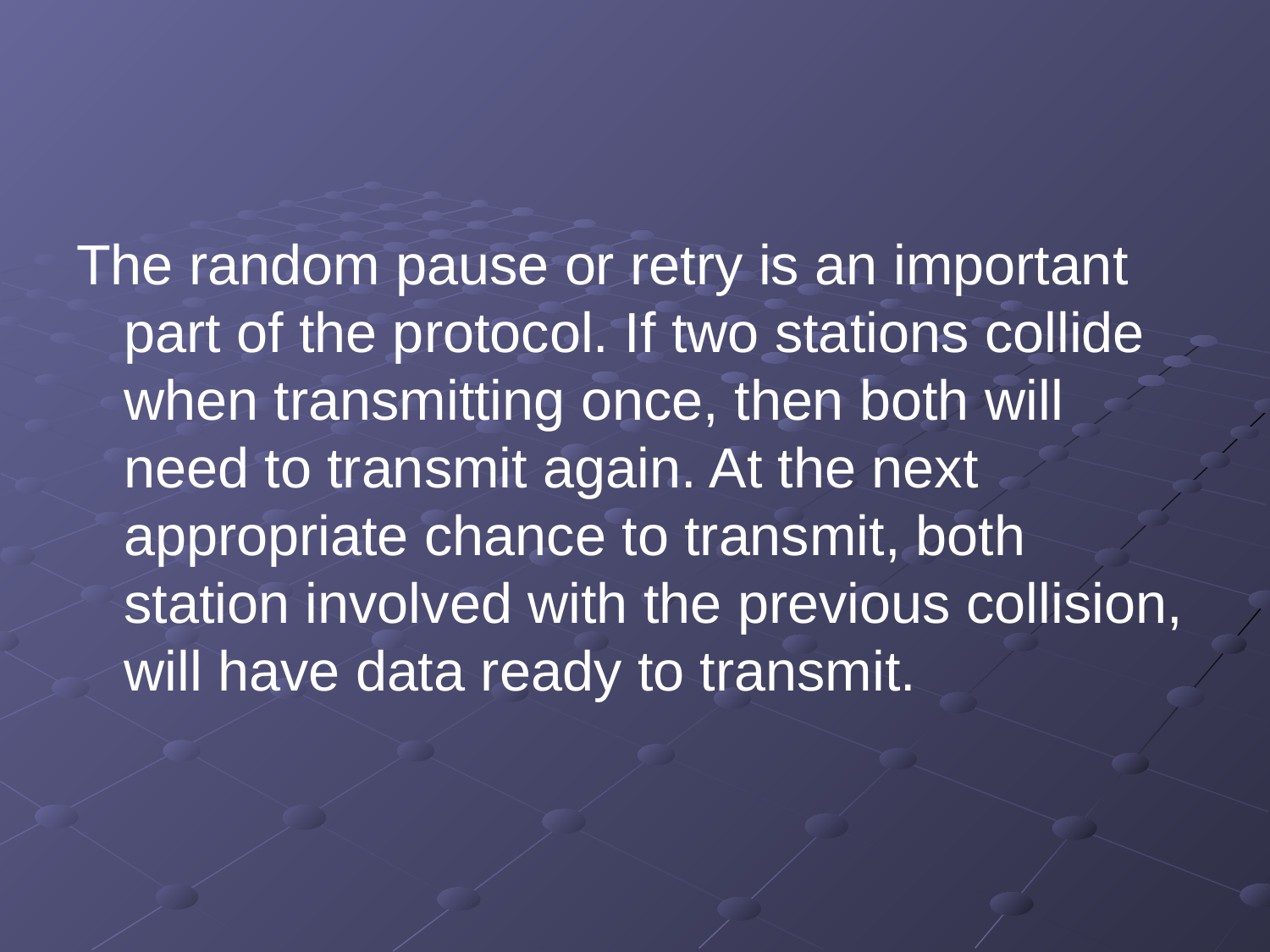

The random pause or retry is an important part of the protocol. If two stations collide when transmitting once, then both will need to transmit again. At the next appropriate chance to transmit, both station involved with the previous collision, will have data ready to transmit.